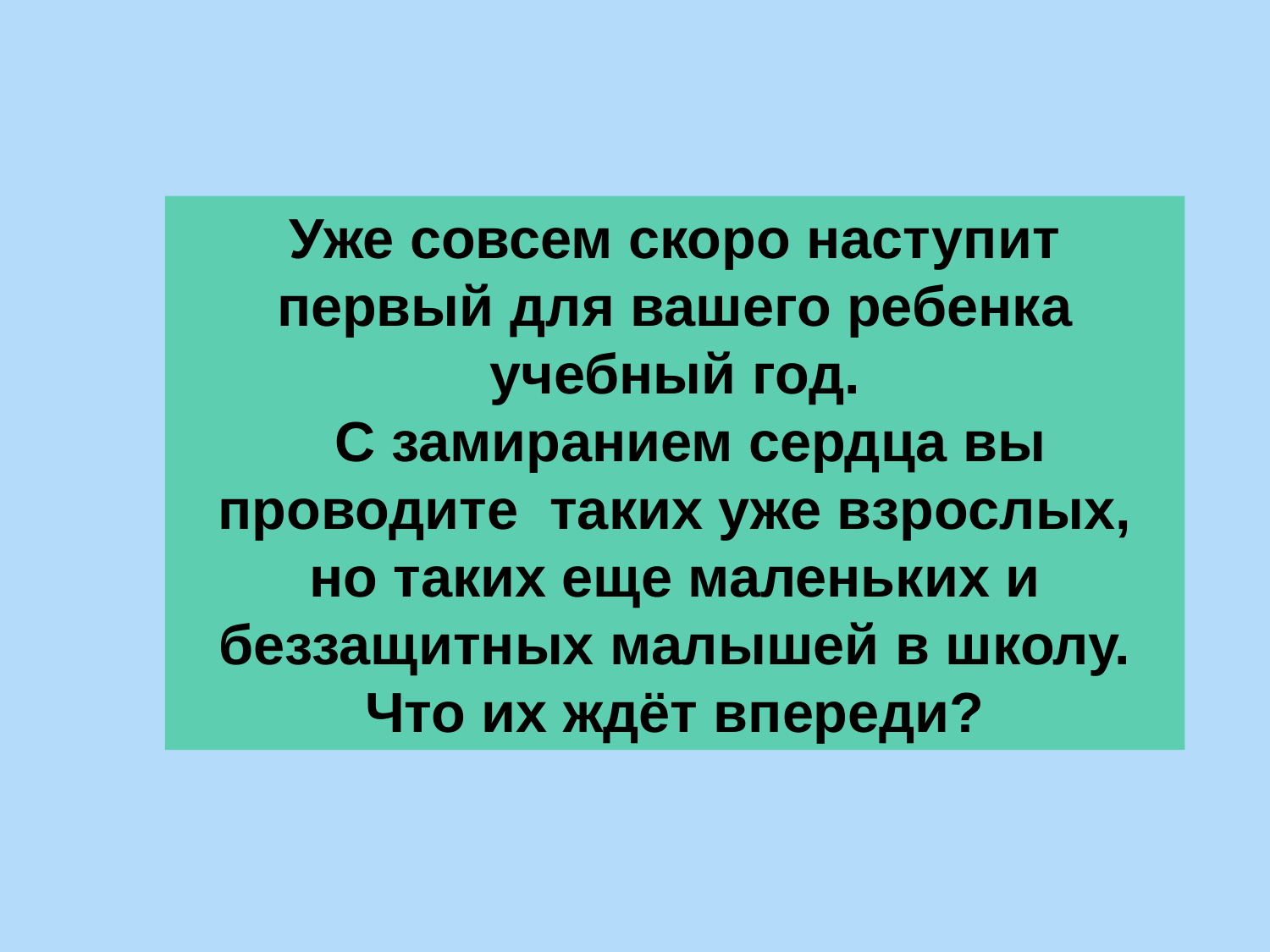

Уже совсем скоро наступит первый для вашего ребенка учебный год.
  С замиранием сердца вы проводите  таких уже взрослых, но таких еще маленьких и беззащитных малышей в школу.
 Что их ждёт впереди?